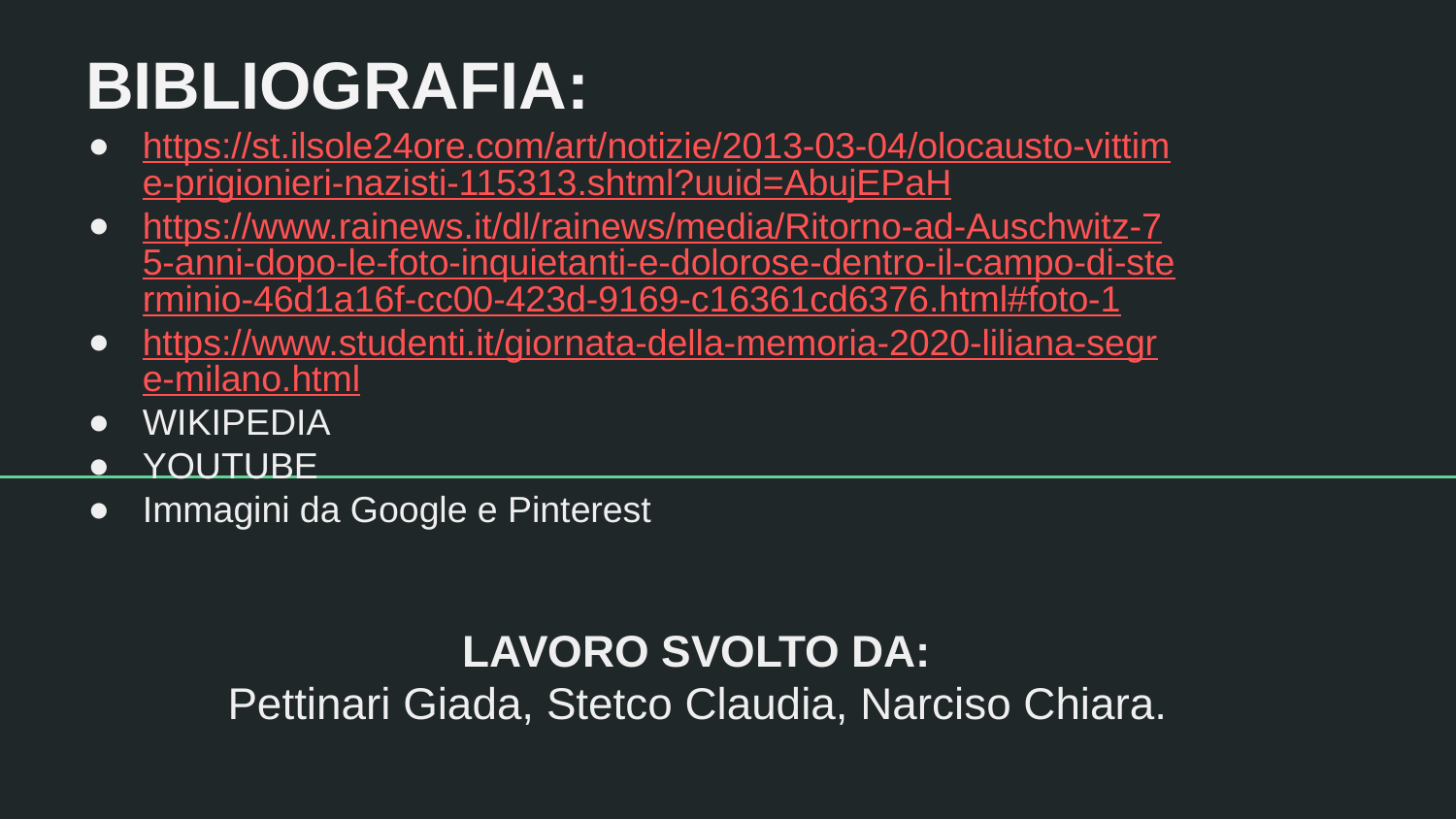

BIBLIOGRAFIA:
https://st.ilsole24ore.com/art/notizie/2013-03-04/olocausto-vittime-prigionieri-nazisti-115313.shtml?uuid=AbujEPaH
https://www.rainews.it/dl/rainews/media/Ritorno-ad-Auschwitz-75-anni-dopo-le-foto-inquietanti-e-dolorose-dentro-il-campo-di-sterminio-46d1a16f-cc00-423d-9169-c16361cd6376.html#foto-1
https://www.studenti.it/giornata-della-memoria-2020-liliana-segre-milano.html
WIKIPEDIA
YOUTUBE
Immagini da Google e Pinterest

                   LAVORO SVOLTO DA:
Pettinari Giada, Stetco Claudia, Narciso Chiara.